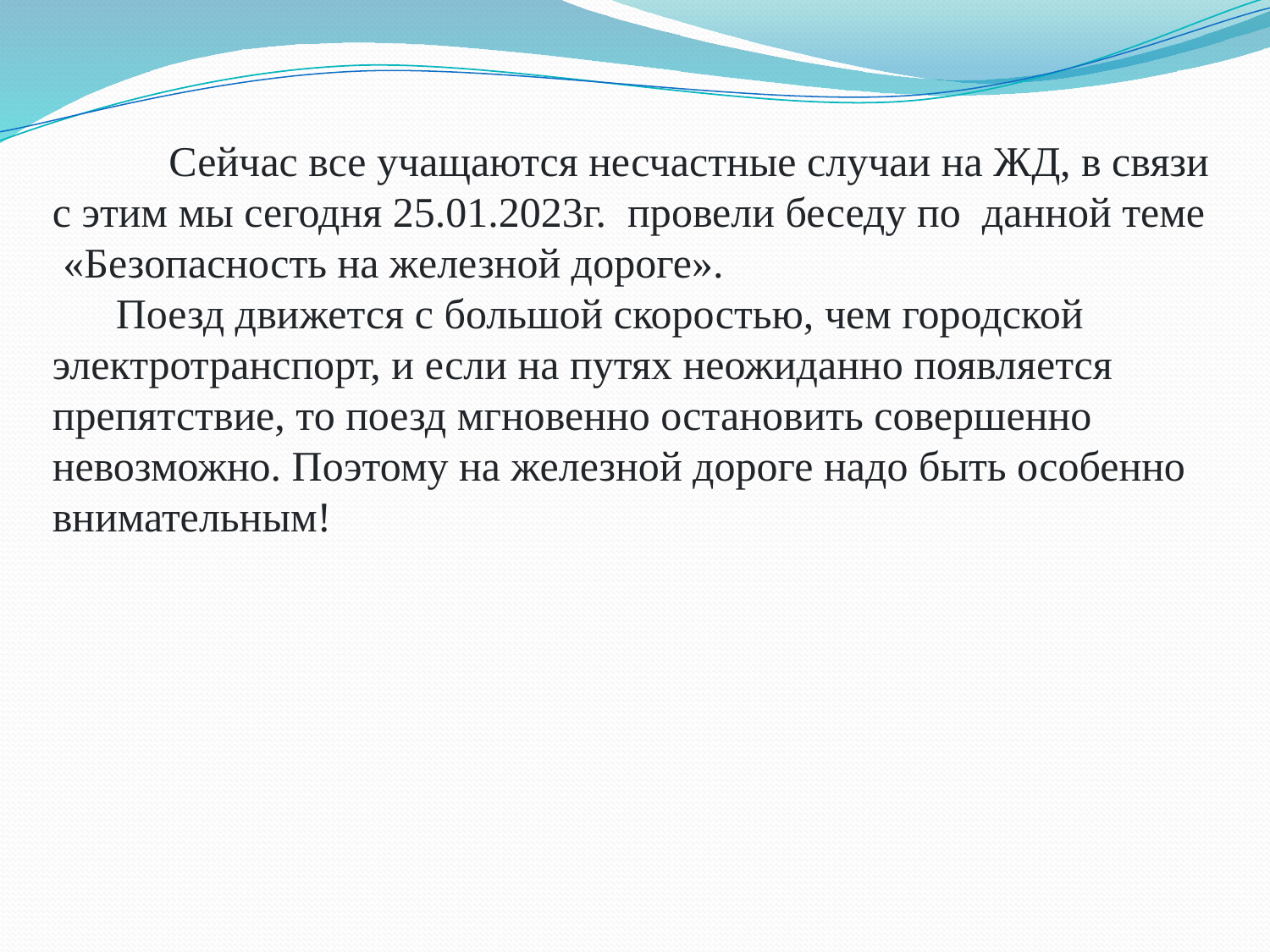

Сейчас все учащаются несчастные случаи на ЖД, в связи с этим мы сегодня 25.01.2023г.  провели беседу по  данной теме
 «Безопасность на железной дороге».
      Поезд движется с большой скоростью, чем городской электротранспорт, и если на путях неожиданно появляется препятствие, то поезд мгновенно остановить совершенно невозможно. Поэтому на железной дороге надо быть особенно внимательным!